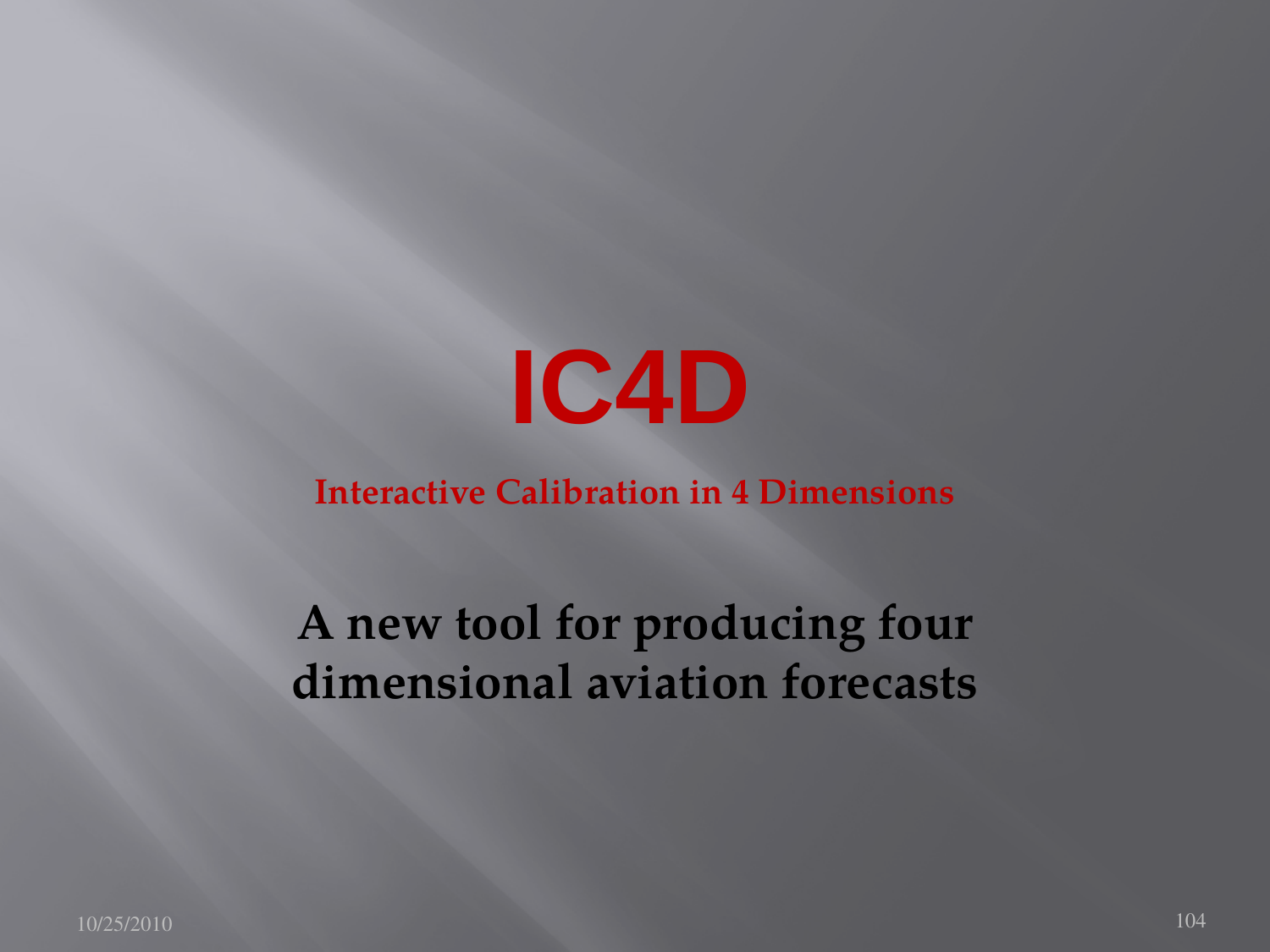

# IC4D
Interactive Calibration in 4 Dimensions

A new tool for producing four dimensional aviation forecasts
10/25/2010
104